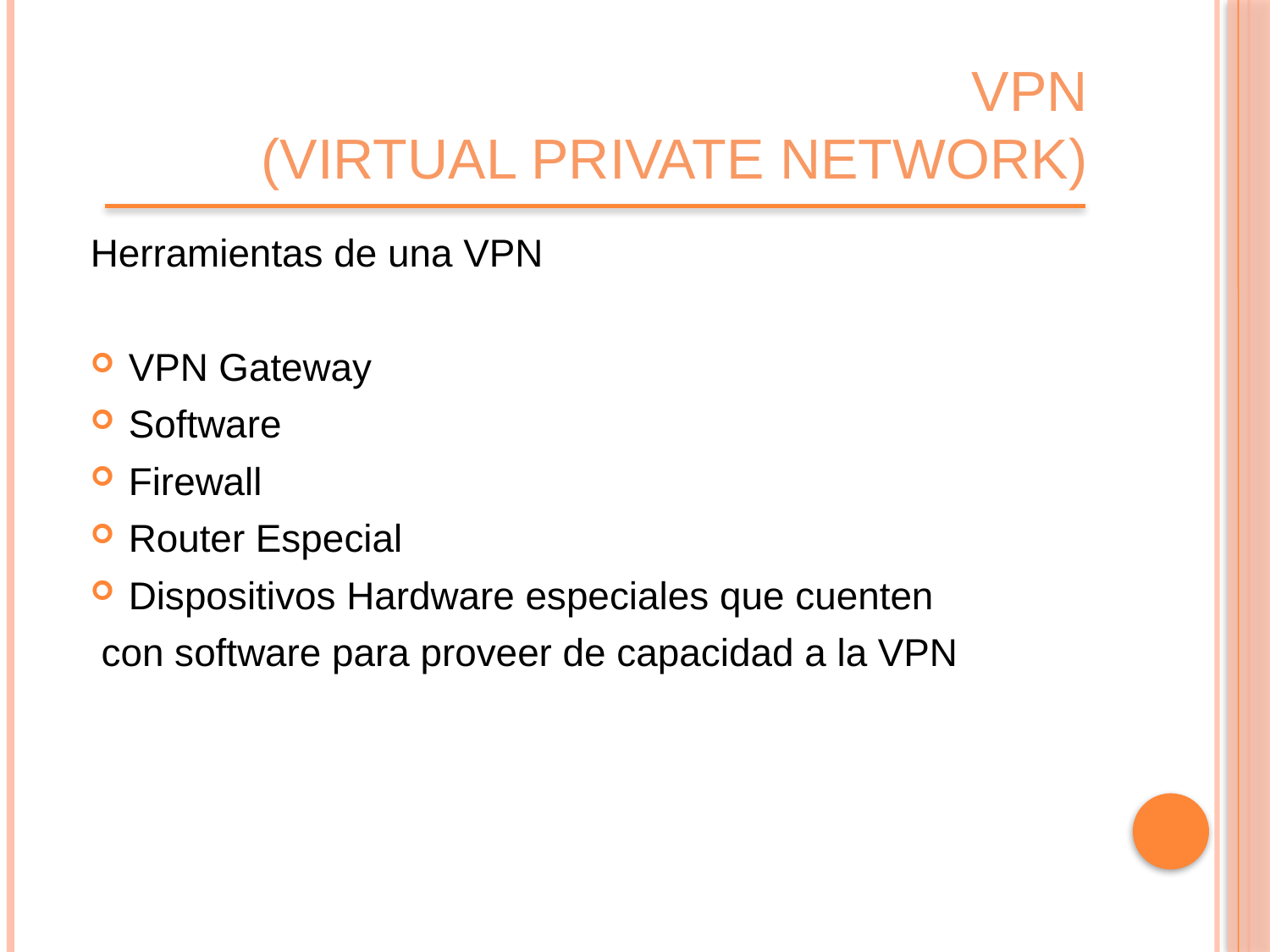

# VPN (VIRTUAL PRIVATE NETWORK)
Herramientas de una VPN

VPN Gateway
Software
Firewall
Router Especial
Dispositivos Hardware especiales que cuenten
 con software para proveer de capacidad a la VPN